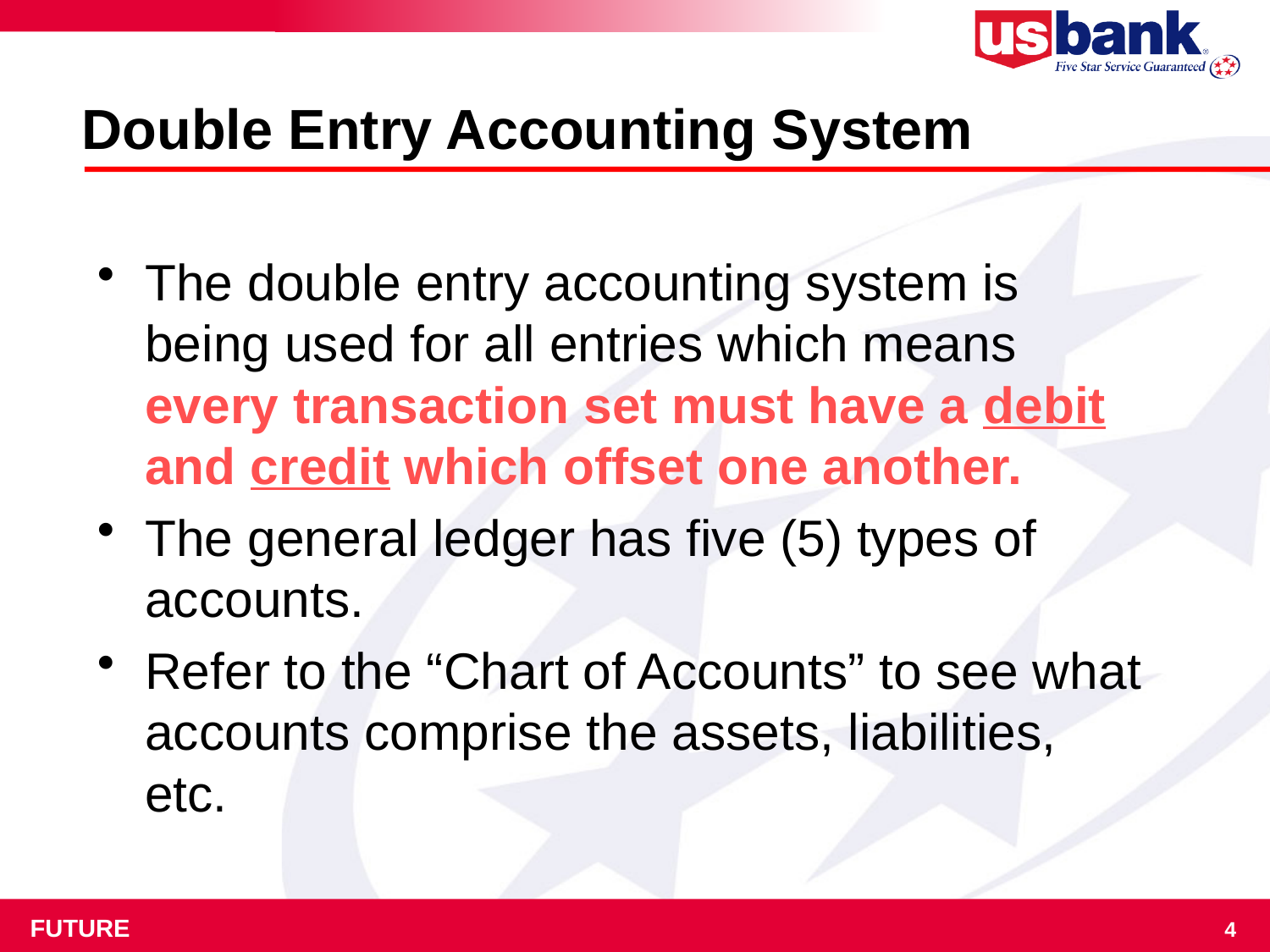

# Double Entry Accounting System
The double entry accounting system is being used for all entries which means every transaction set must have a debit and credit which offset one another.
The general ledger has five (5) types of accounts.
Refer to the “Chart of Accounts” to see what accounts comprise the assets, liabilities, etc.